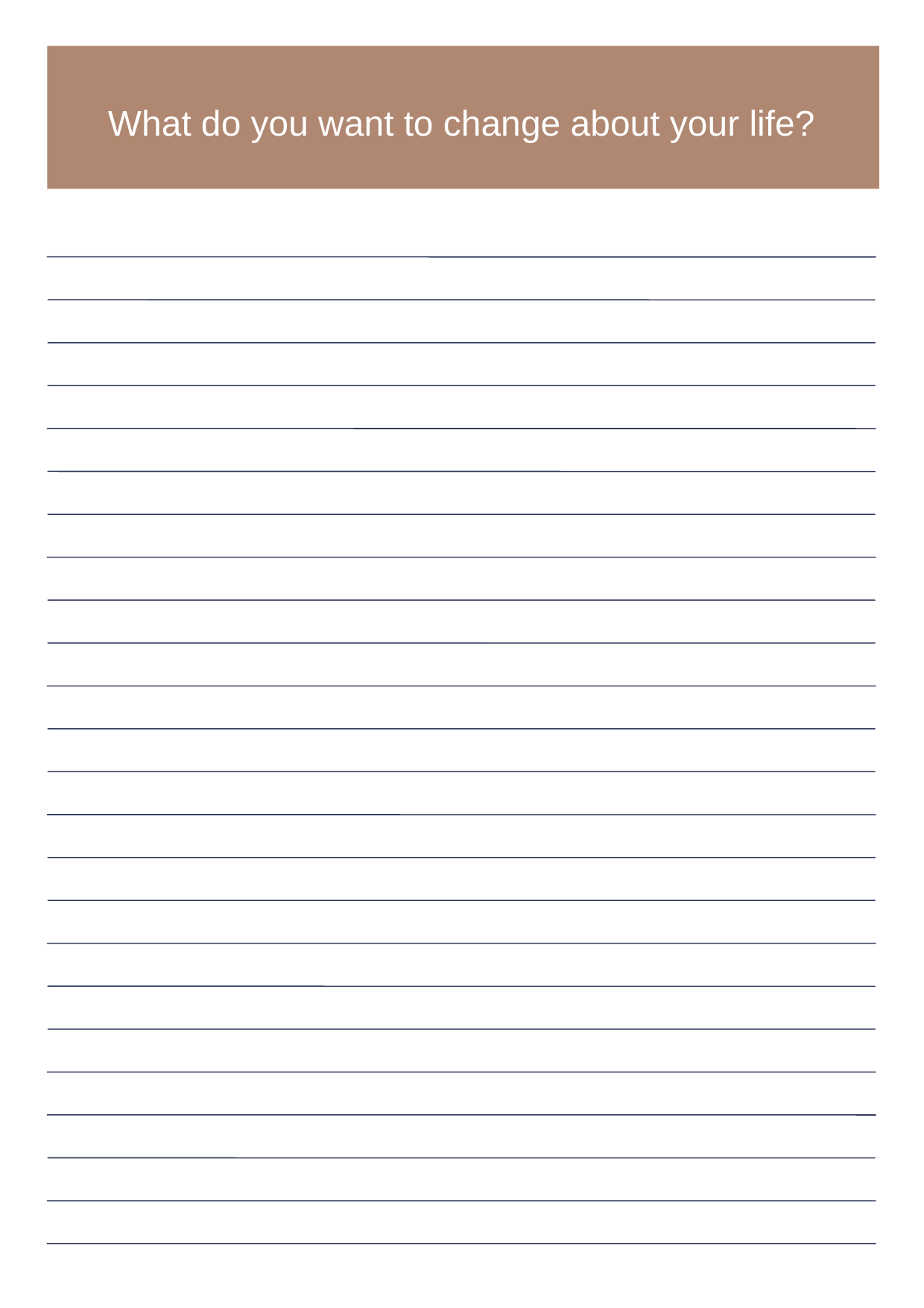

What do you want to change about your life?